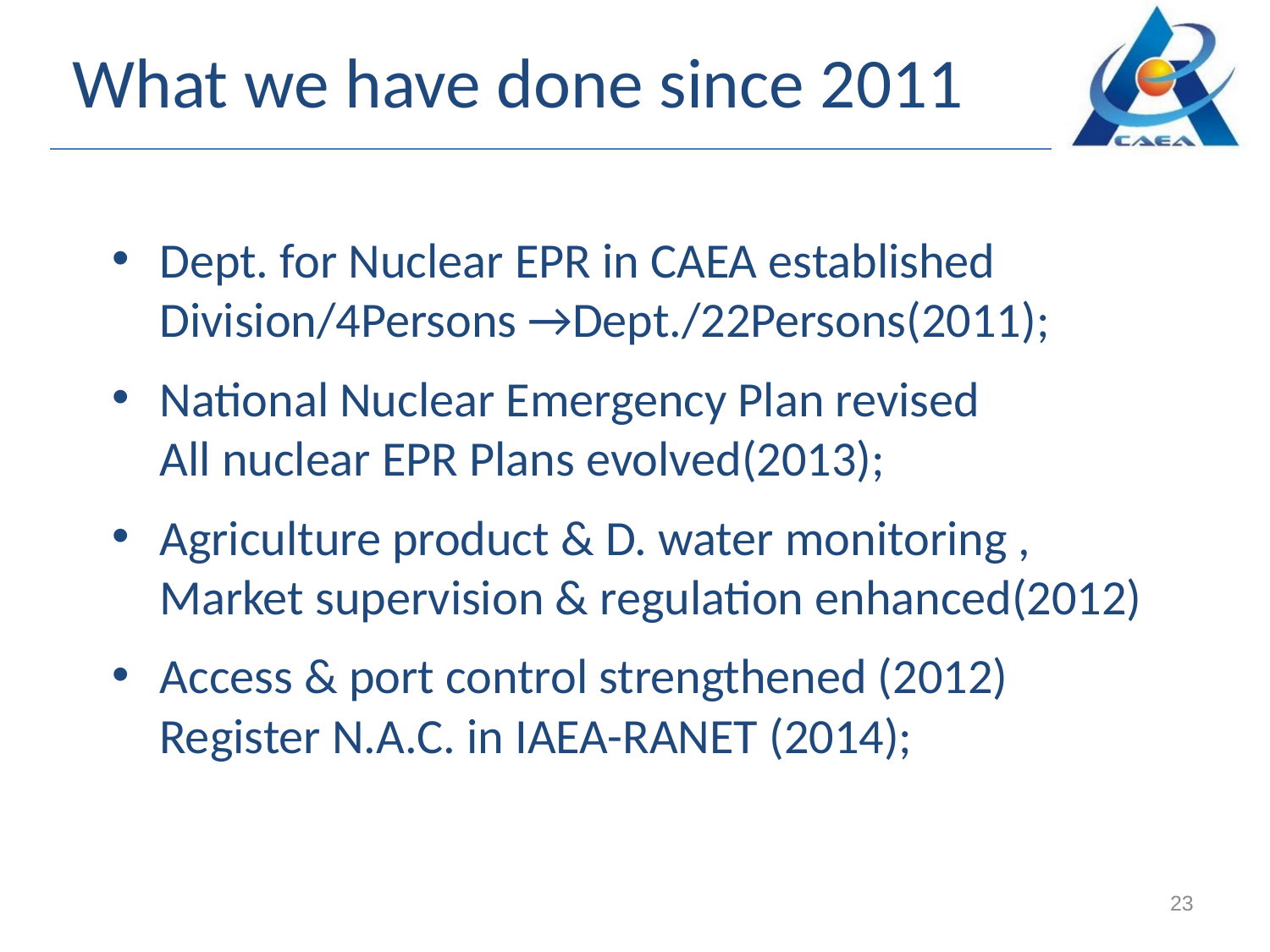

# What we have done since 2011
Dept. for Nuclear EPR in CAEA established
Division/4Persons →Dept./22Persons(2011);
National Nuclear Emergency Plan revised
All nuclear EPR Plans evolved(2013);
Agriculture product & D. water monitoring ,
Market supervision & regulation enhanced(2012)
Access & port control strengthened (2012)
Register N.A.C. in IAEA-RANET (2014);

23